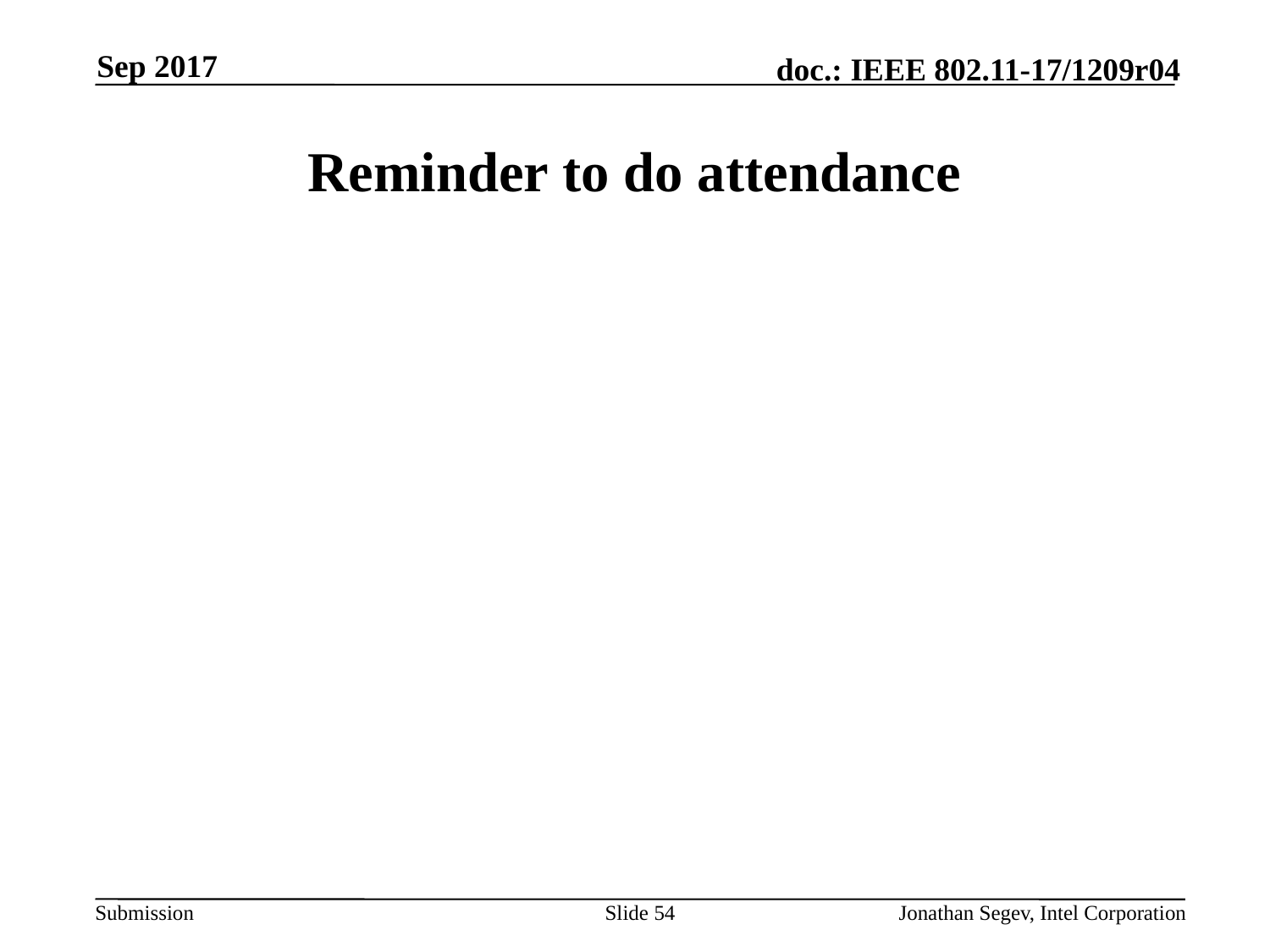

Sep 2017
# Reminder to do attendance

Slide 54
Jonathan Segev, Intel Corporation